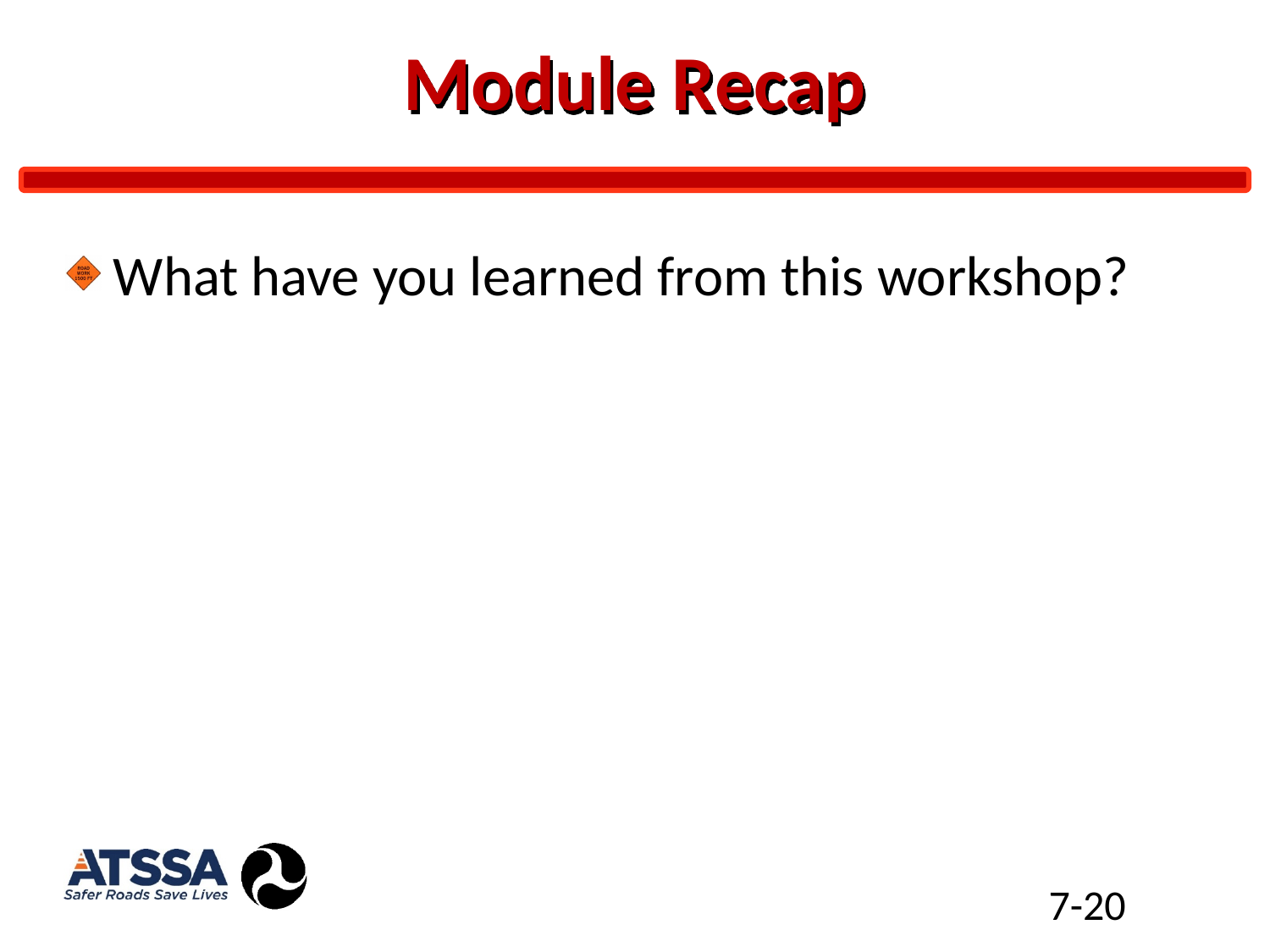

# Module Recap
What have you learned from this workshop?